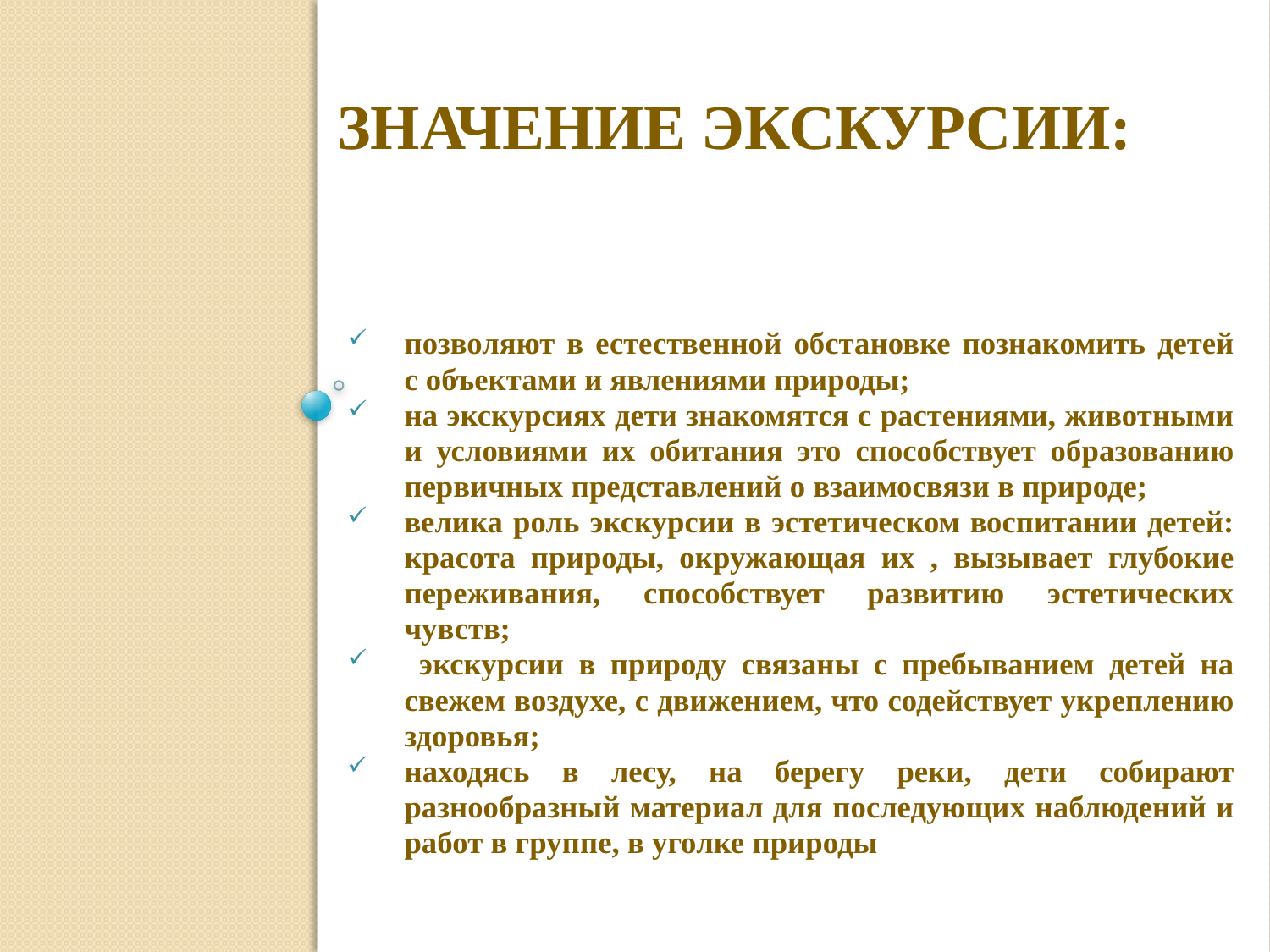

# Значение экскурсии:
позволяют в естественной обстановке познакомить детей с объектами и явлениями природы;
на экскурсиях дети знакомятся с растениями, животными и условиями их обитания это способствует образованию первичных представлений о взаимосвязи в природе;
велика роль экскурсии в эстетическом воспитании детей: красота природы, окружающая их , вызывает глубокие переживания, способствует развитию эстетических чувств;
 экскурсии в природу связаны с пребыванием детей на свежем воздухе, с движением, что содействует укреплению здоровья;
находясь в лесу, на берегу реки, дети собирают разнообразный материал для последующих наблюдений и работ в группе, в уголке природы